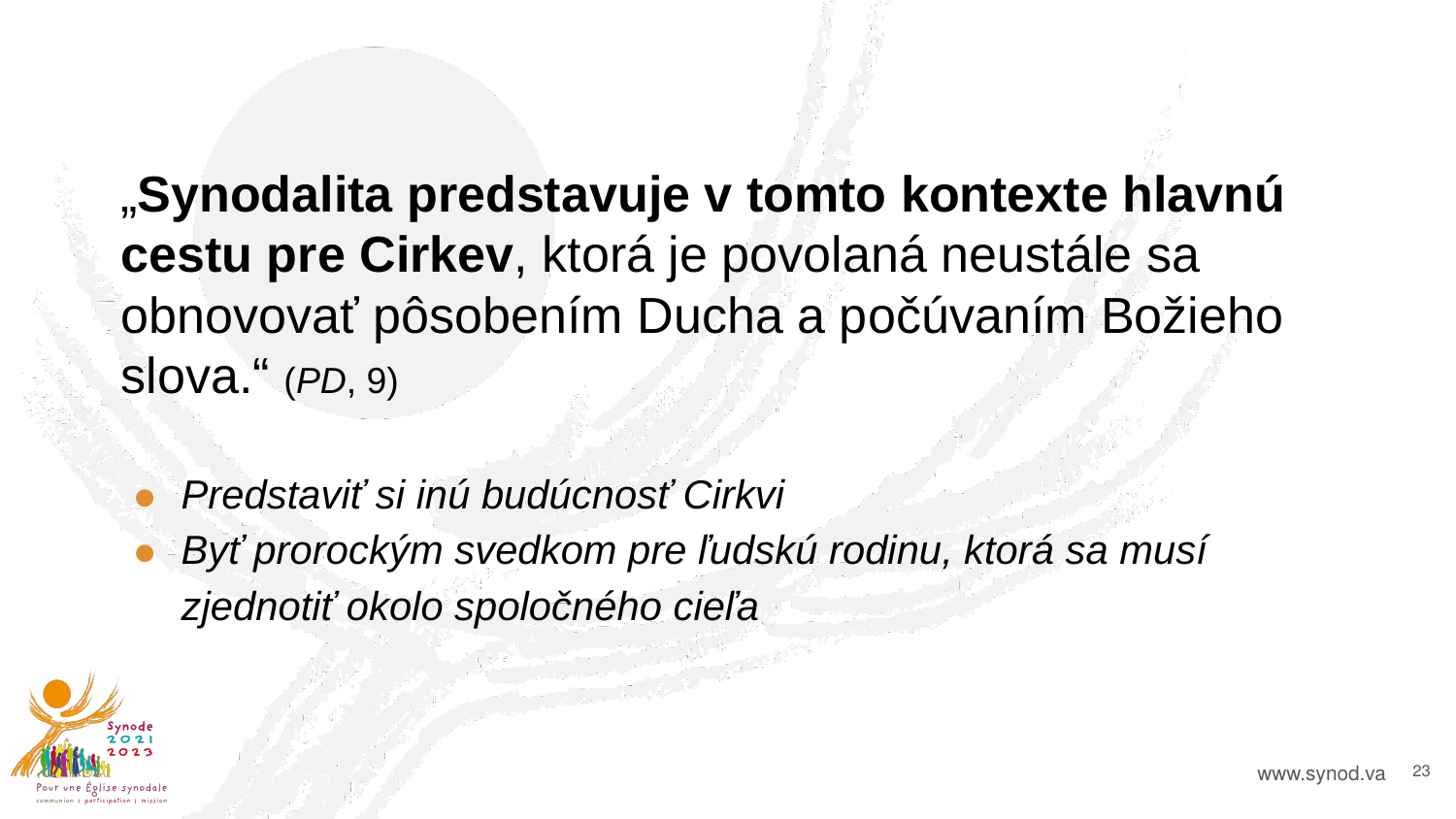

# „Synodalita predstavuje v tomto kontexte hlavnú cestu pre Cirkev, ktorá je povolaná neustále sa obnovovať pôsobením Ducha a počúvaním Božieho slova.“ (PD, 9)
Predstaviť si inú budúcnosť Cirkvi
Byť prorockým svedkom pre ľudskú rodinu, ktorá sa musí zjednotiť okolo spoločného cieľa
23